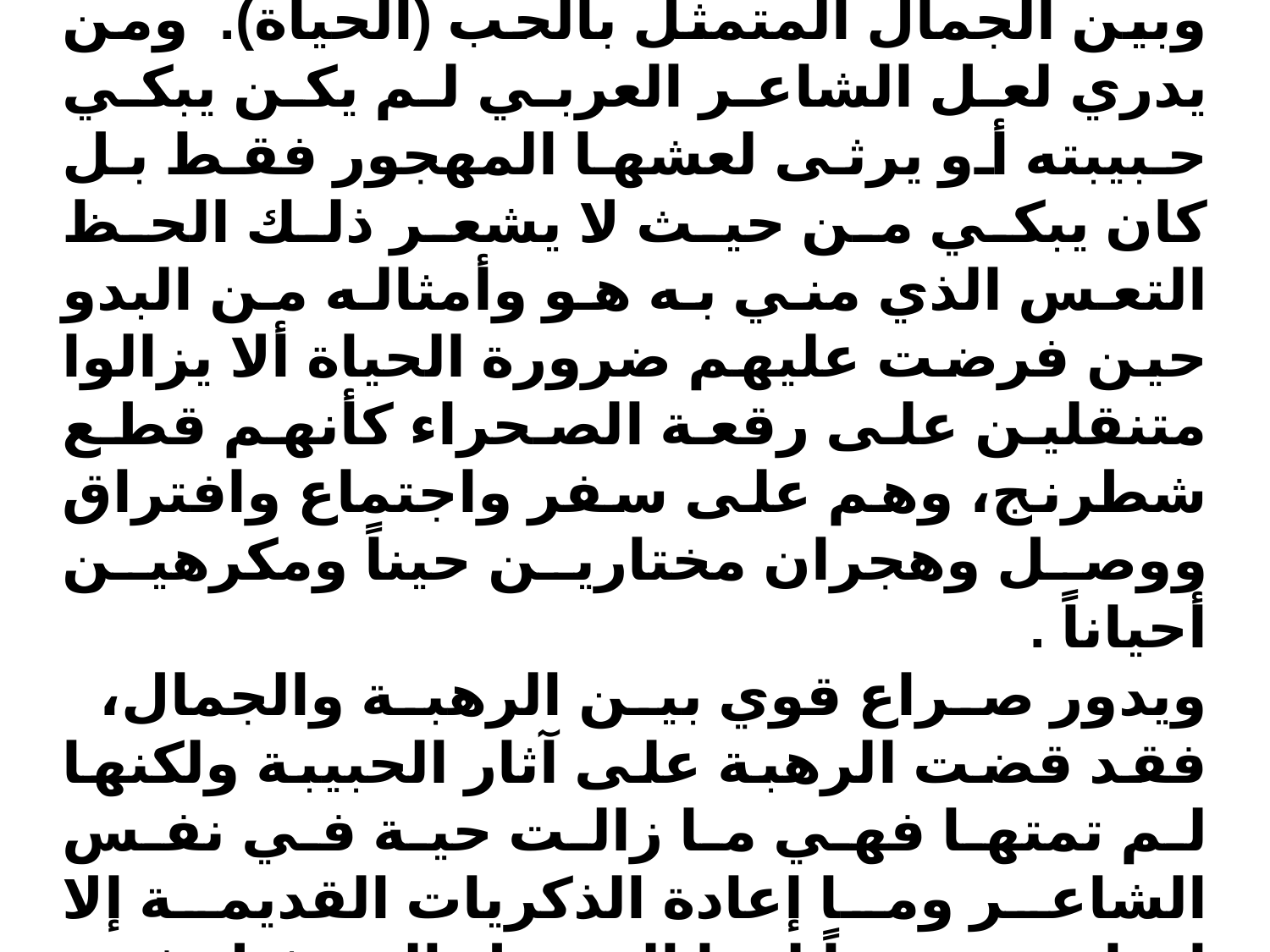

والشاعر يلمس هذا التناقض في الحياة بين الرهبة المتمثلة في الترحال (الموت) وبين الجمال المتمثل بالحب (الحياة).  ومن يدري لعل الشاعر العربي لم يكن يبكي حبيبته أو يرثى لعشها المهجور فقط بل كان يبكي من حيث لا يشعر ذلك الحظ التعس الذي مني به هو وأمثاله من البدو حين فرضت عليهم ضرورة الحياة ألا يزالوا متنقلين على رقعة الصحراء كأنهم قطع شطرنج، وهم على سفر واجتماع وافتراق ووصل وهجران مختارين حيناً ومكرهين أحياناً .
ويدور صراع قوي بين الرهبة والجمال، فقد قضت الرهبة على آثار الحبيبة ولكنها لم تمتها فهي ما زالت حية في نفس الشاعر وما إعادة الذكريات القديمة إلا إحياء مستمراً لهذا الجميل المتمثل في الحب.